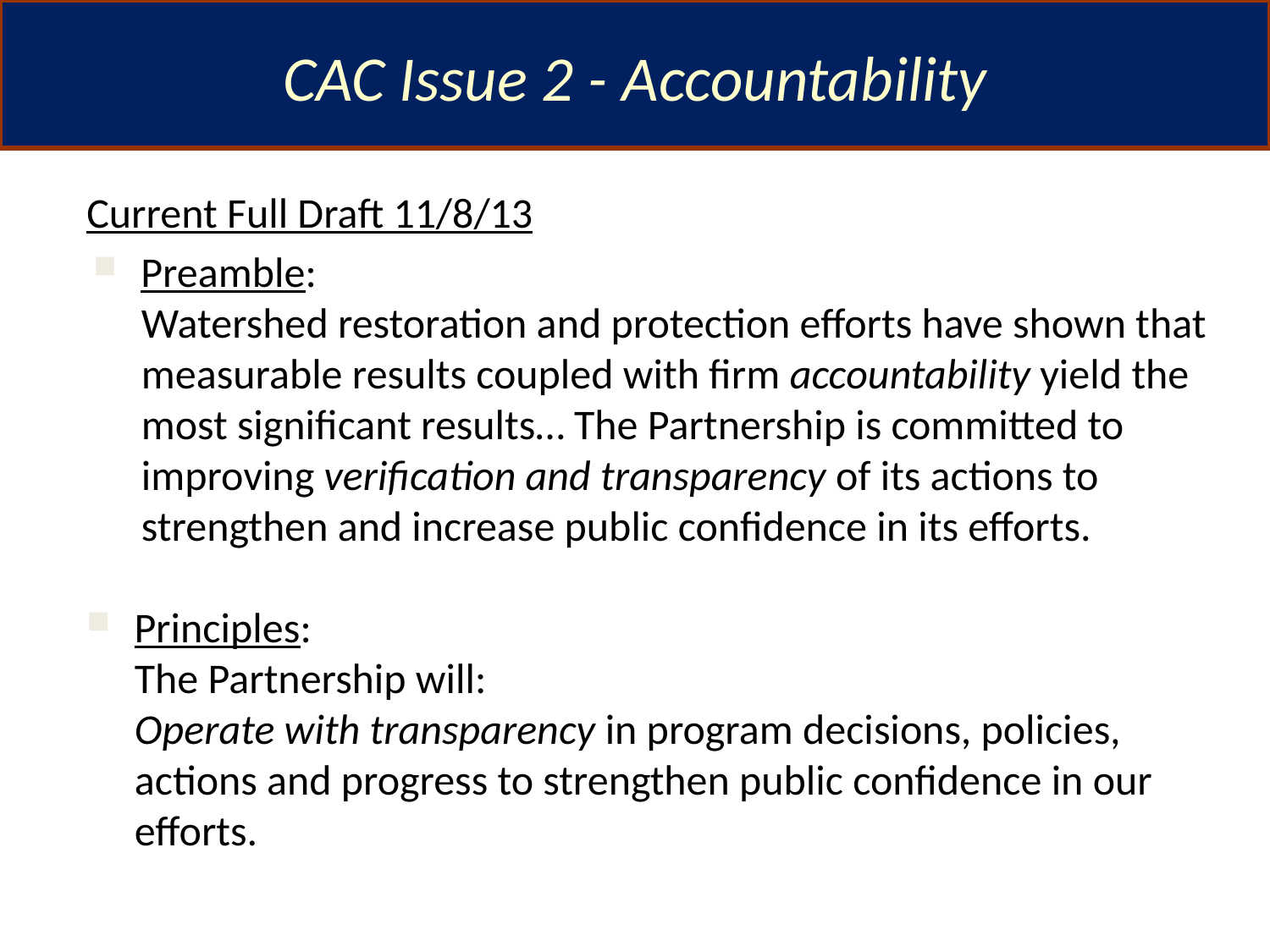

CAC Issue 2 - Accountability
Current Full Draft 11/8/13
Preamble:
Watershed restoration and protection efforts have shown that measurable results coupled with firm accountability yield the most significant results… The Partnership is committed to improving verification and transparency of its actions to strengthen and increase public confidence in its efforts.

Principles:
The Partnership will:
Operate with transparency in program decisions, policies, actions and progress to strengthen public confidence in our efforts.